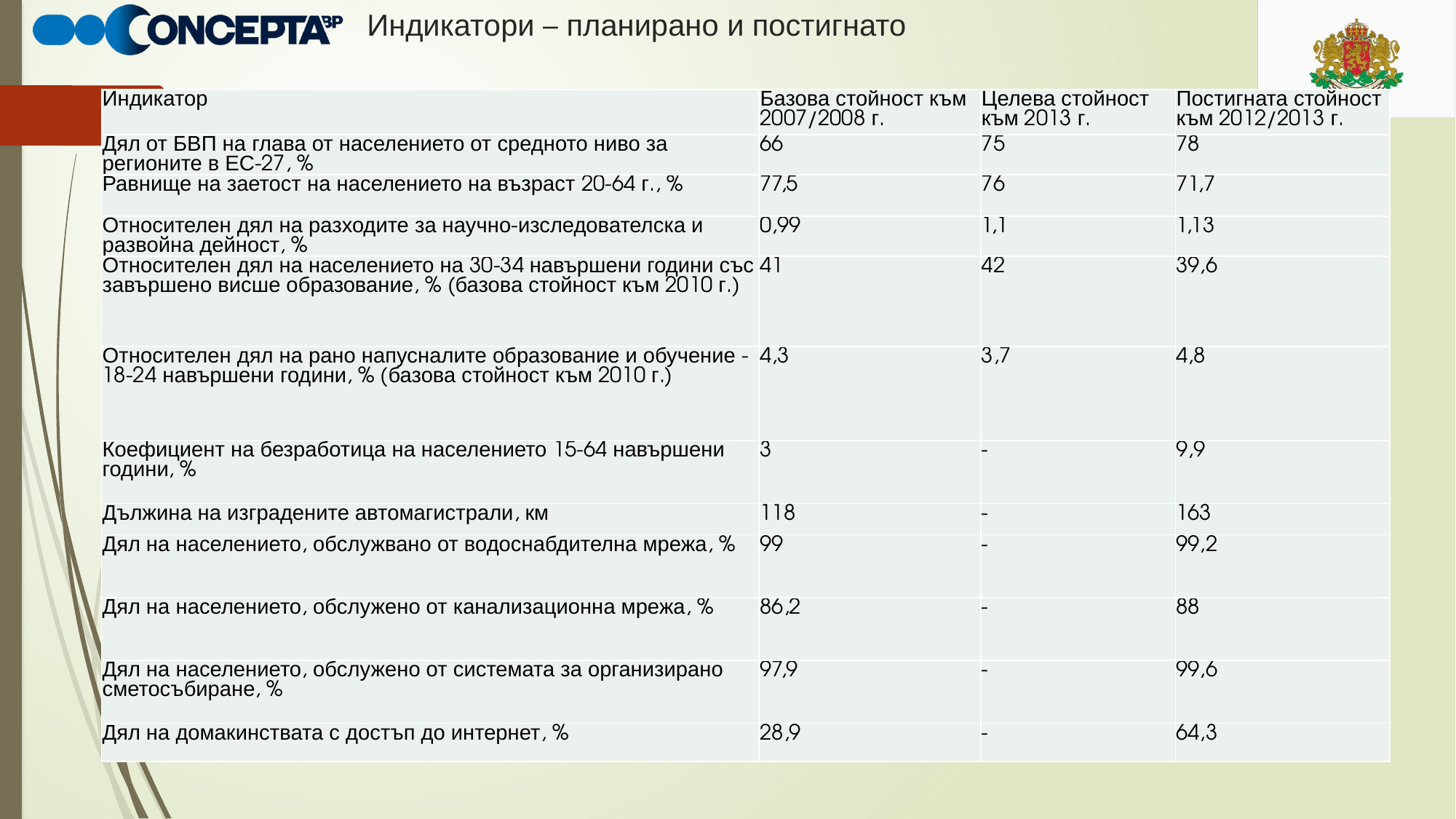

# Индикатори – планирано и постигнато
| Индикатор | Базова стойност към 2007/2008 г. | Целева стойност към 2013 г. | Постигната стойност към 2012/2013 г. |
| --- | --- | --- | --- |
| Дял от БВП на глава от населението от средното ниво за регионите в ЕС-27, % | 66 | 75 | 78 |
| Равнище на заетост на населението на възраст 20-64 г., % | 77,5 | 76 | 71,7 |
| Относителен дял на разходите за научно-изследователска и развойна дейност, % | 0,99 | 1,1 | 1,13 |
| Относителен дял на населението на 30-34 навършени години със завършено висше образование, % (базова стойност към 2010 г.) | 41 | 42 | 39,6 |
| Относителен дял на рано напусналите образование и обучение - 18-24 навършени години, % (базова стойност към 2010 г.) | 4,3 | 3,7 | 4,8 |
| Коефициент на безработица на населението 15-64 навършени години, % | 3 | - | 9,9 |
| Дължина на изградените автомагистрали, км | 118 | - | 163 |
| Дял на населението, обслужвано от водоснабдителна мрежа, % | 99 | - | 99,2 |
| Дял на населението, обслужено от канализационна мрежа, % | 86,2 | - | 88 |
| Дял на населението, обслужено от системата за организирано сметосъбиране, % | 97,9 | - | 99,6 |
| Дял на домакинствата с достъп до интернет, % | 28,9 | - | 64,3 |